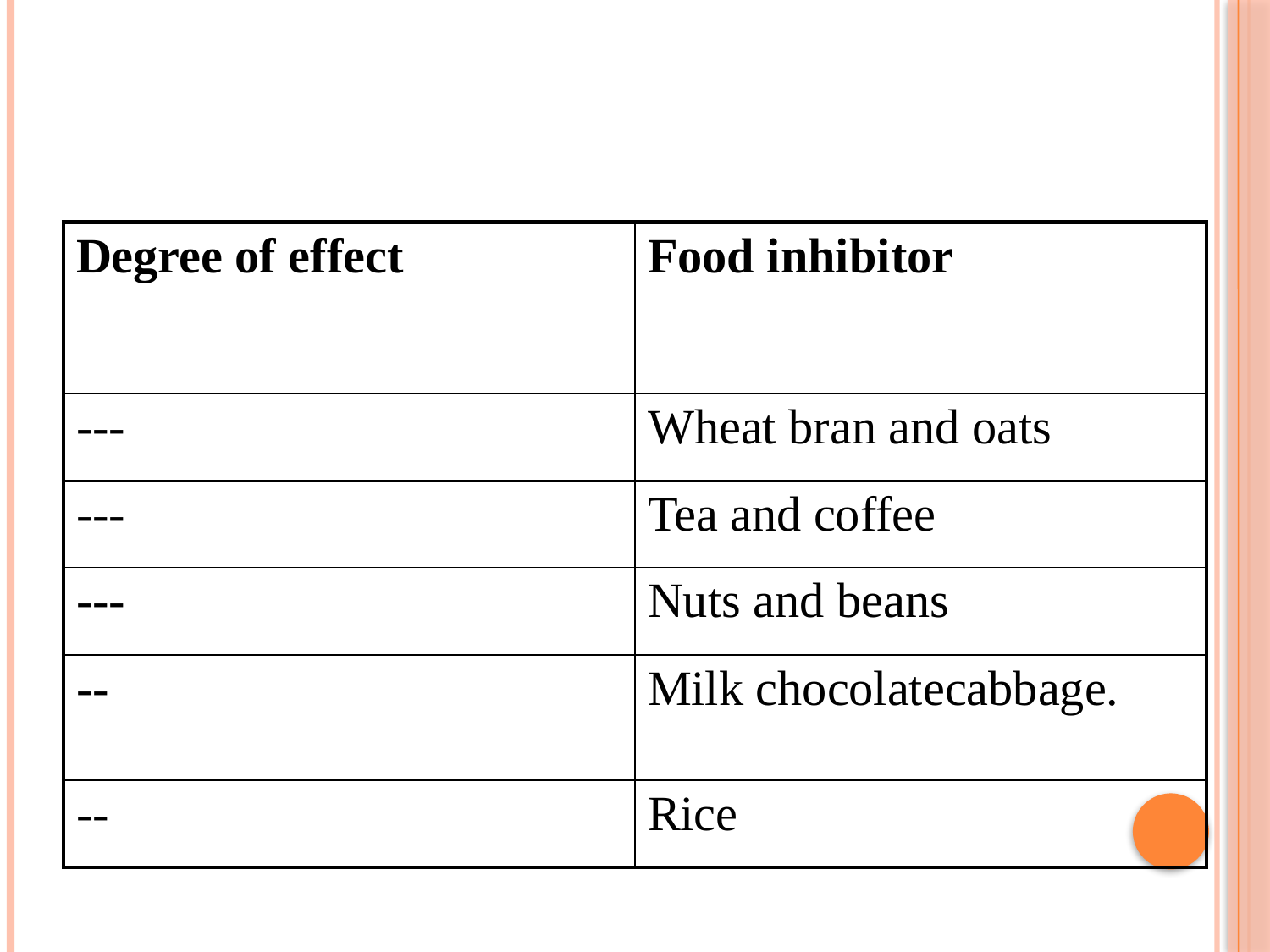

#
| Degree of effect | Food inhibitor |
| --- | --- |
| --- | Wheat bran and oats |
| --- | Tea and coffee |
| --- | Nuts and beans |
| -- | Milk chocolatecabbage. |
| -- | Rice |